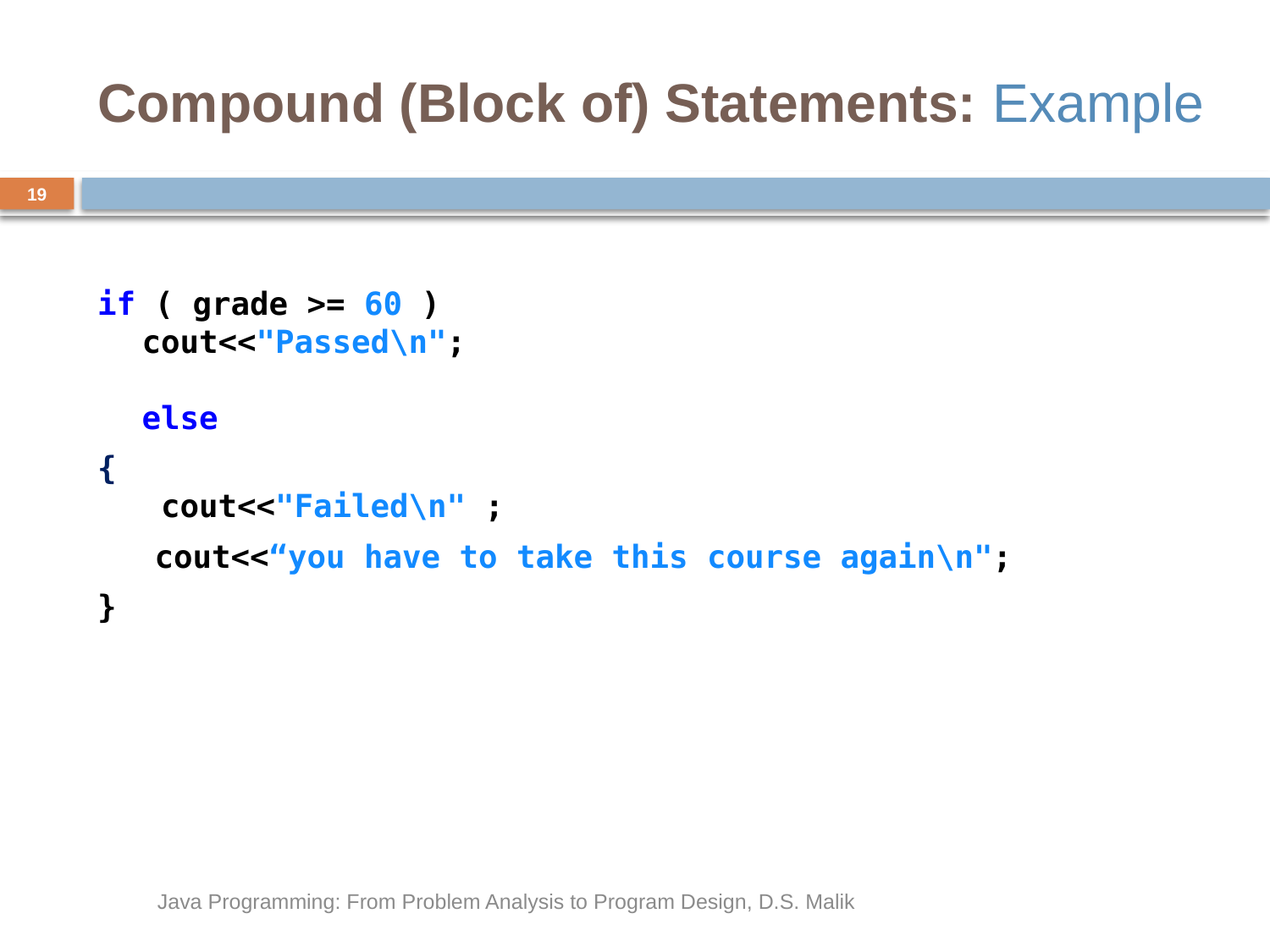

# Compound (Block of) Statements: Example
19

if ( grade >= 60 )
cout<<"Passed\n";
else
{
 cout<<"Failed\n" ;
   cout<<“you have to take this course again\n";
}
Java Programming: From Problem Analysis to Program Design, D.S. Malik